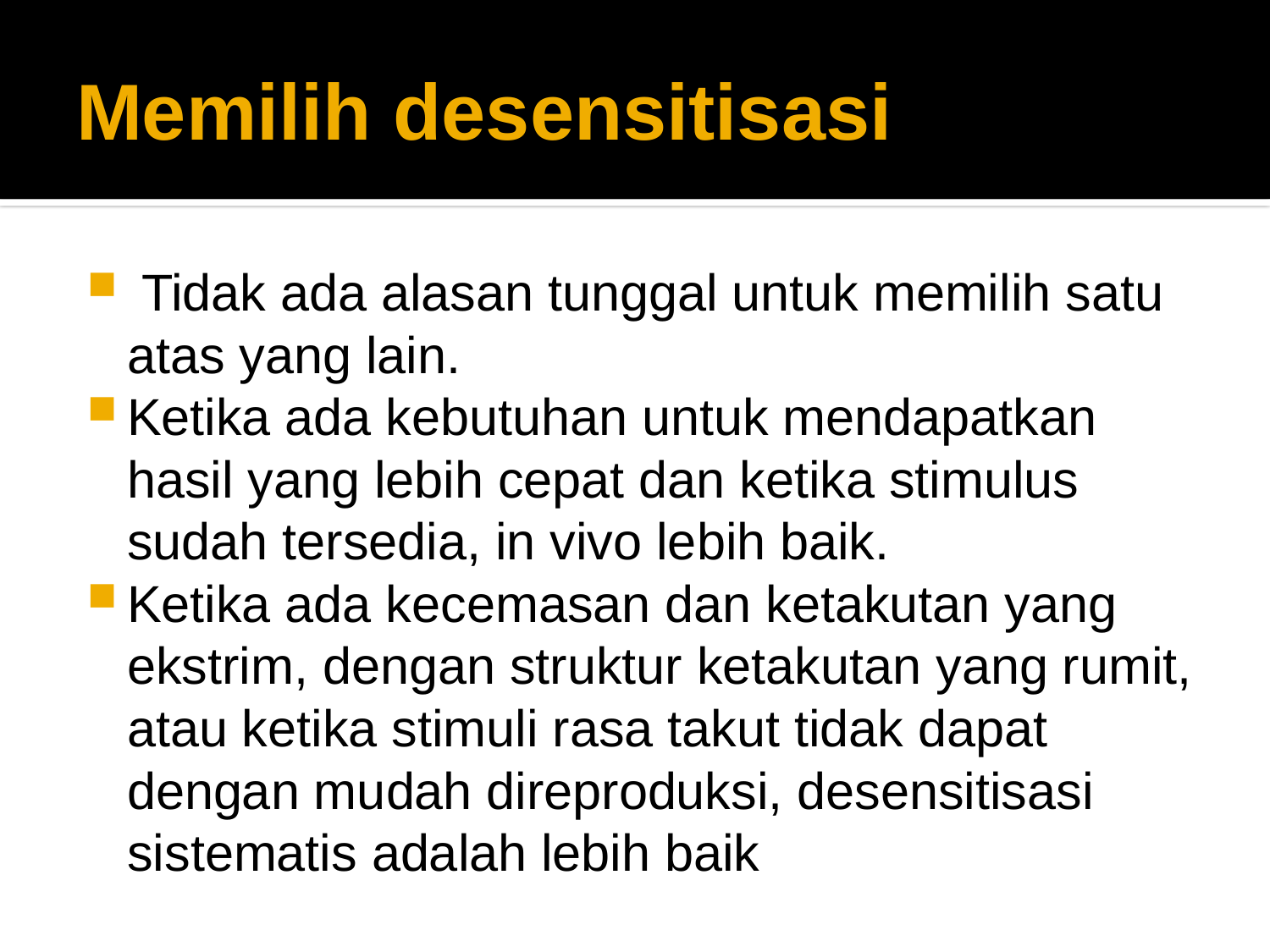

# Memilih desensitisasi
 Tidak ada alasan tunggal untuk memilih satu atas yang lain.
Ketika ada kebutuhan untuk mendapatkan hasil yang lebih cepat dan ketika stimulus sudah tersedia, in vivo lebih baik.
Ketika ada kecemasan dan ketakutan yang ekstrim, dengan struktur ketakutan yang rumit, atau ketika stimuli rasa takut tidak dapat dengan mudah direproduksi, desensitisasi sistematis adalah lebih baik